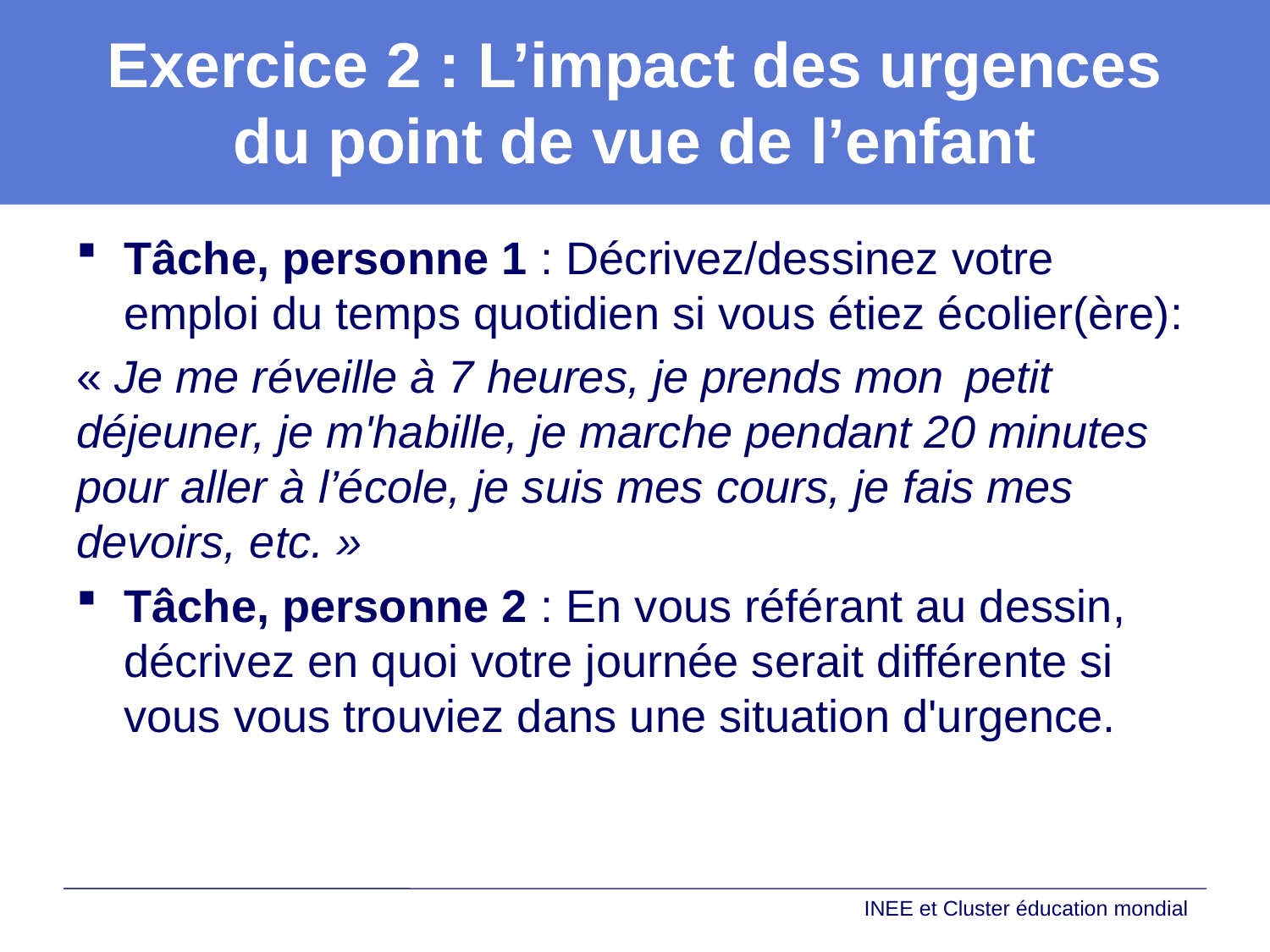

# Exercice 2 : L’impact des urgences du point de vue de l’enfant
Tâche, personne 1 : Décrivez/dessinez votre emploi du temps quotidien si vous étiez écolier(ère):
« Je me réveille à 7 heures, je prends mon 	petit déjeuner, je m'habille, je marche pendant 20 minutes pour aller à l’école, je suis mes cours, je fais mes devoirs, etc. »
Tâche, personne 2 : En vous référant au dessin, décrivez en quoi votre journée serait différente si vous vous trouviez dans une situation d'urgence.
INEE et Cluster éducation mondial